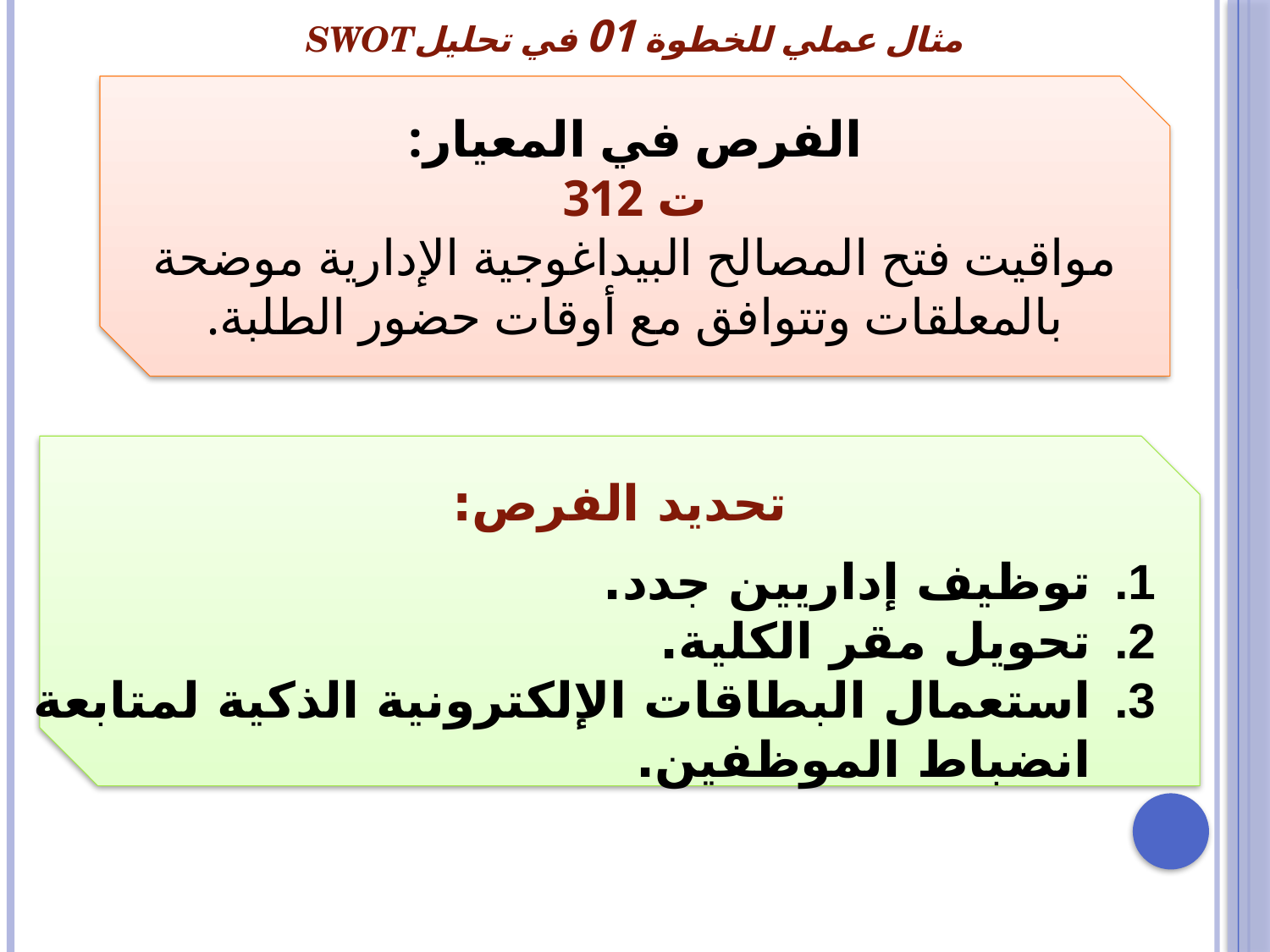

# مثال عملي للخطوة 01 في تحليلSWOT
الفرص في المعيار:
ت 312
مواقيت فتح المصالح البيداغوجية الإدارية موضحة بالمعلقات وتتوافق مع أوقات حضور الطلبة.
تحديد الفرص:

توظيف إداريين جدد.
تحويل مقر الكلية.
استعمال البطاقات الإلكترونية الذكية لمتابعة انضباط الموظفين.